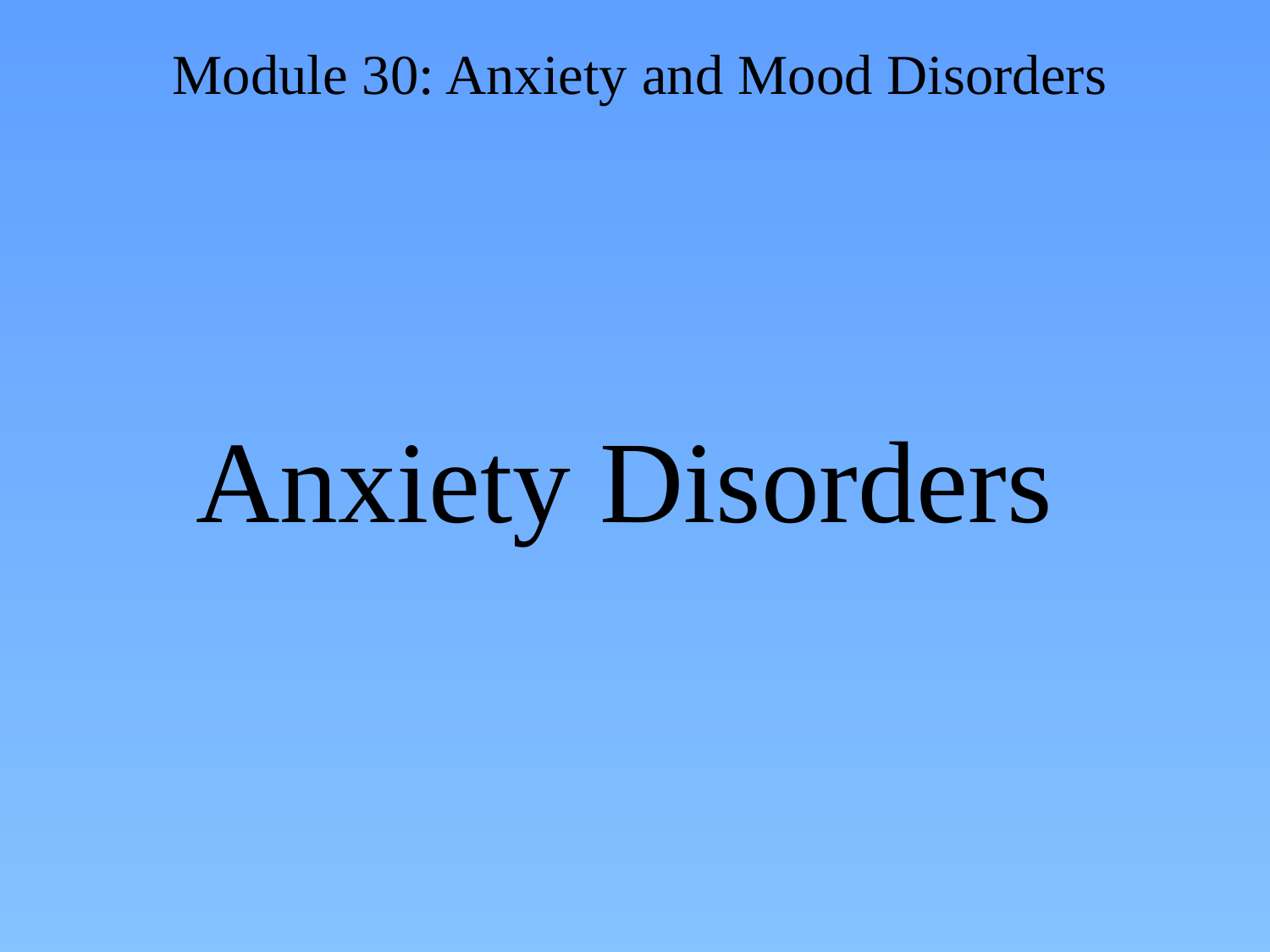

# Anxiety Disorders
Module 30: Anxiety and Mood Disorders